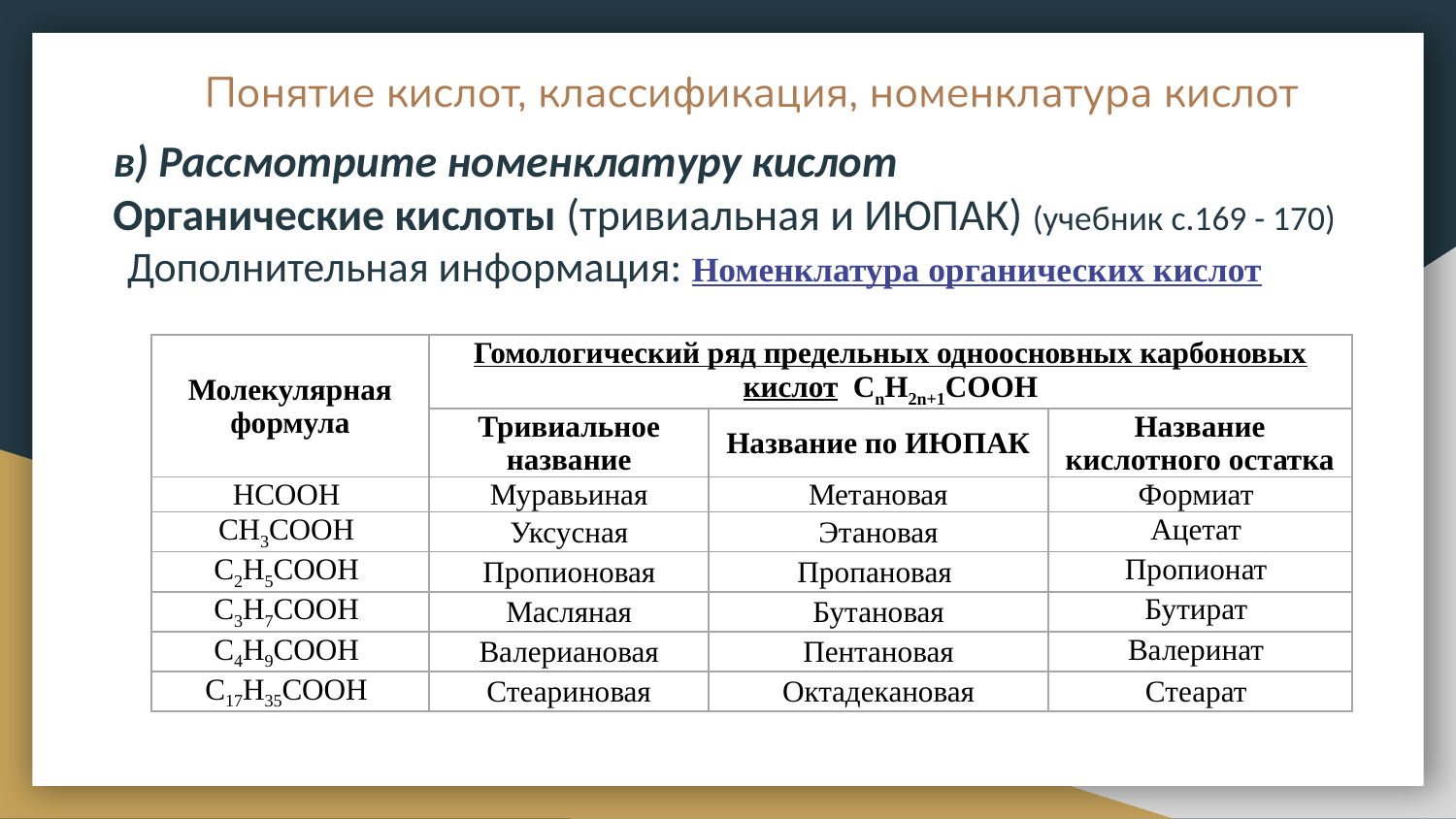

# Понятие кислот, классификация, номенклатура кислот
в) Рассмотрите номенклатуру кислот
Органические кислоты (тривиальная и ИЮПАК) (учебник с.169 - 170)
Дополнительная информация: Номенклатура органических кислот
| Молекулярная формула | Гомологический ряд предельных одноосновных карбоновых кислот СnH2n+1COOH |  |  |
| --- | --- | --- | --- |
|  | Тривиальное название | Название по ИЮПАК | Название кислотного остатка |
| HCOOH | Муравьиная | Метановая | Формиат |
| CH3COOH | Уксусная | Этановая | Ацетат |
| C2H5COOH | Пропионовая | Пропановая | Пропионат |
| C3H7COOH | Масляная | Бутановая | Бутират |
| C4H9COOH | Валериановая | Пентановая | Валеринат |
| C17H35COOH | Стеариновая | Октадекановая | Стеарат |